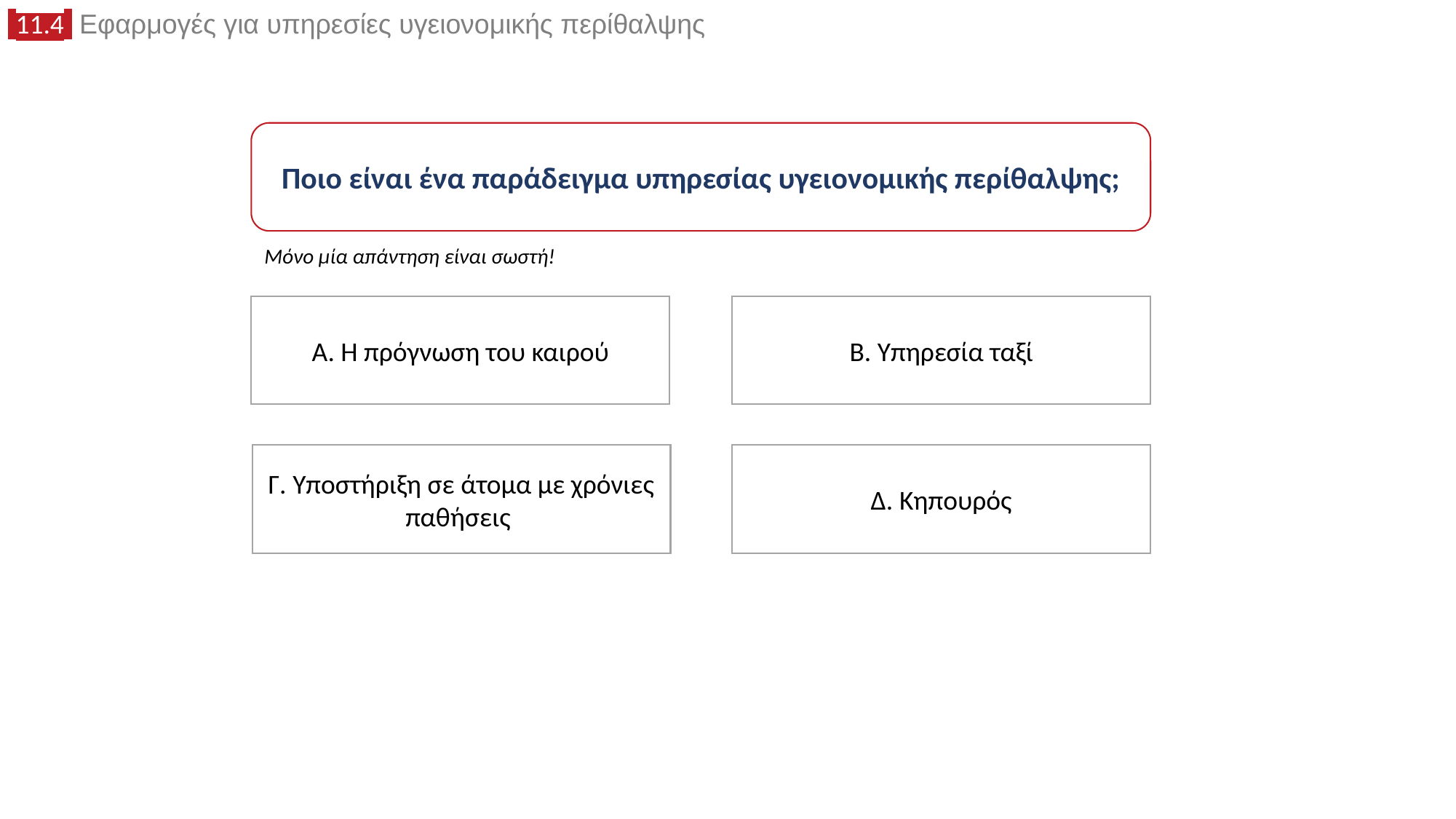

Ποιο είναι ένα παράδειγμα υπηρεσίας υγειονομικής περίθαλψης;
Μόνο μία απάντηση είναι σωστή!
B. Υπηρεσία ταξί
A. Η πρόγνωση του καιρού
Γ. Υποστήριξη σε άτομα με χρόνιες παθήσεις
Δ. Κηπουρός